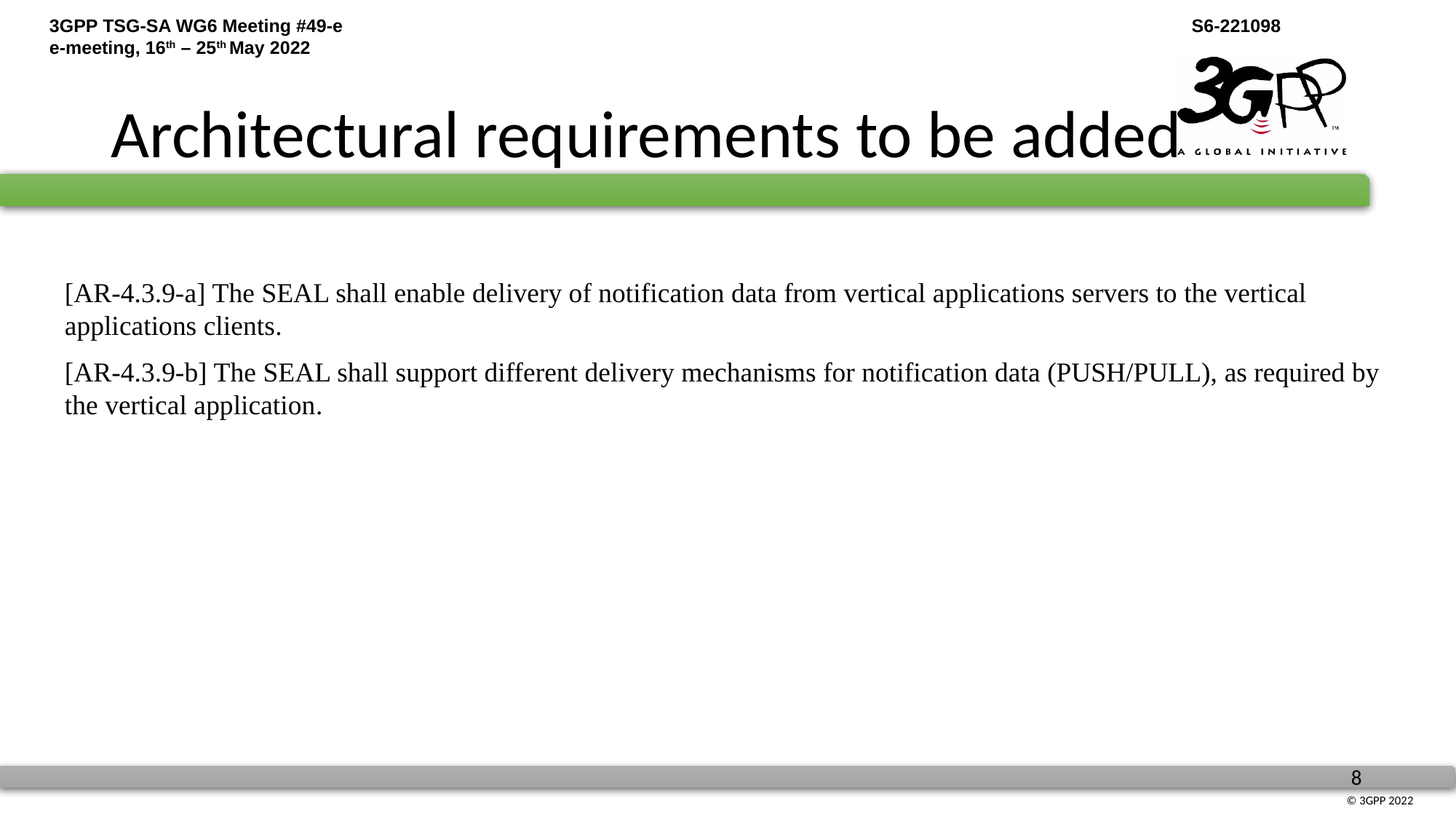

# Architectural requirements to be added
[AR-4.3.9-a] The SEAL shall enable delivery of notification data from vertical applications servers to the vertical applications clients.
[AR-4.3.9-b] The SEAL shall support different delivery mechanisms for notification data (PUSH/PULL), as required by the vertical application.